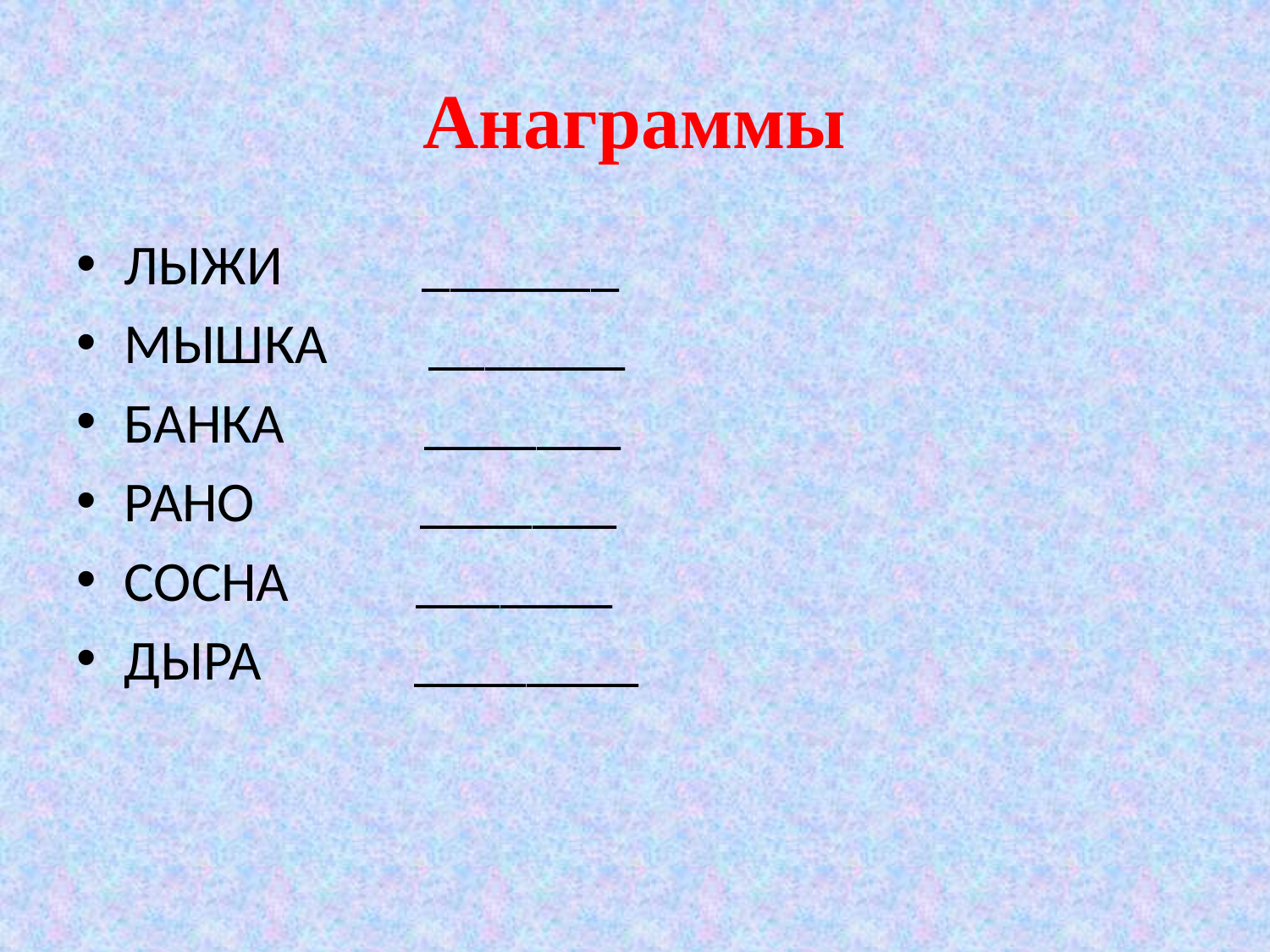

# Анаграммы
ЛЫЖИ           _______
МЫШКА        _______
БАНКА           _______
РАНО             _______
СОСНА          _______
ДЫРА            ________